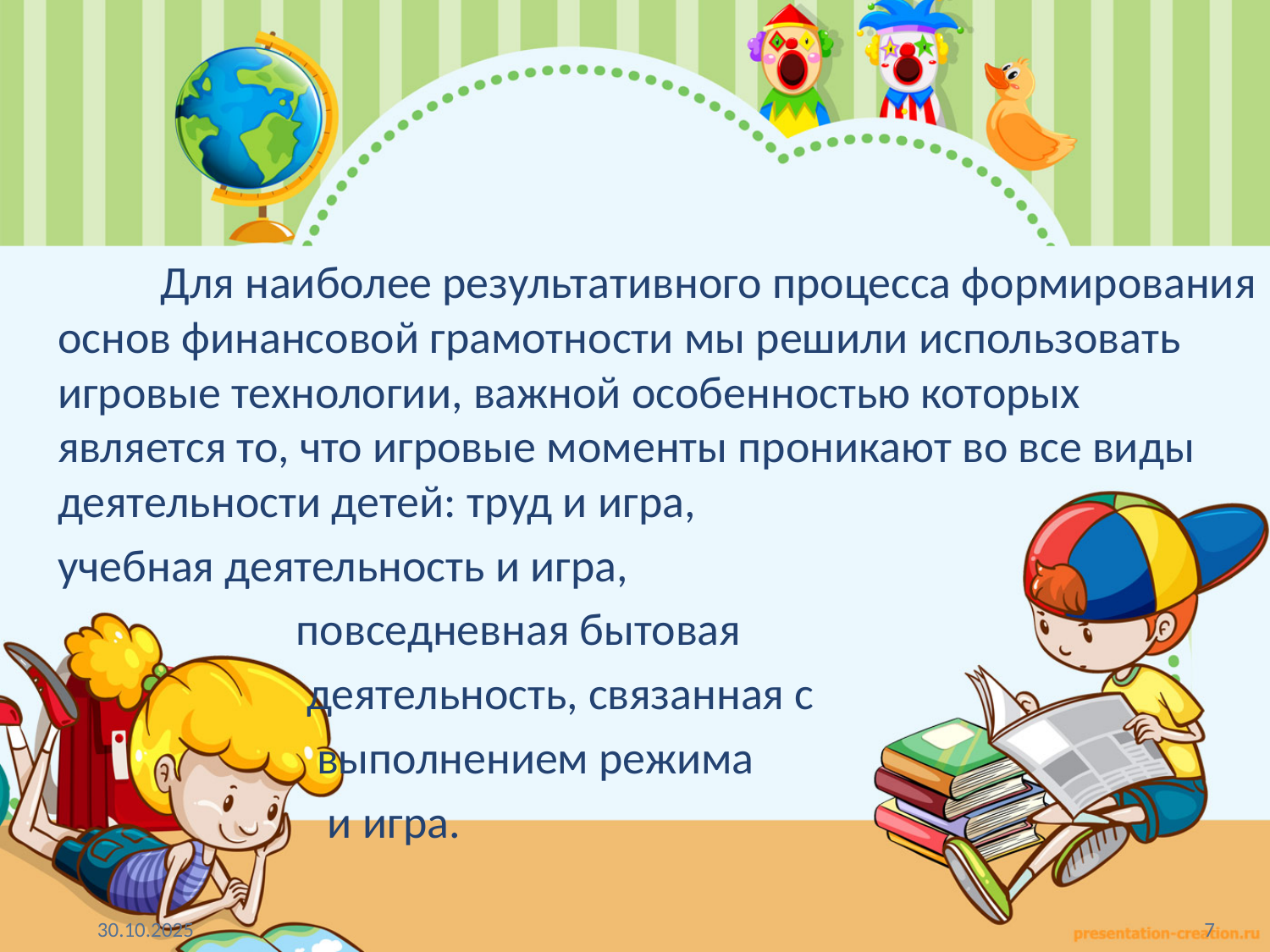

Для наиболее результативного процесса формирования основ финансовой грамотности мы решили использовать игровые технологии, важной особенностью которых является то, что игровые моменты проникают во все виды деятельности детей: труд и игра,
учебная деятельность и игра,
                       повседневная бытовая
                        деятельность, связанная с
                         выполнением режима
                          и игра.